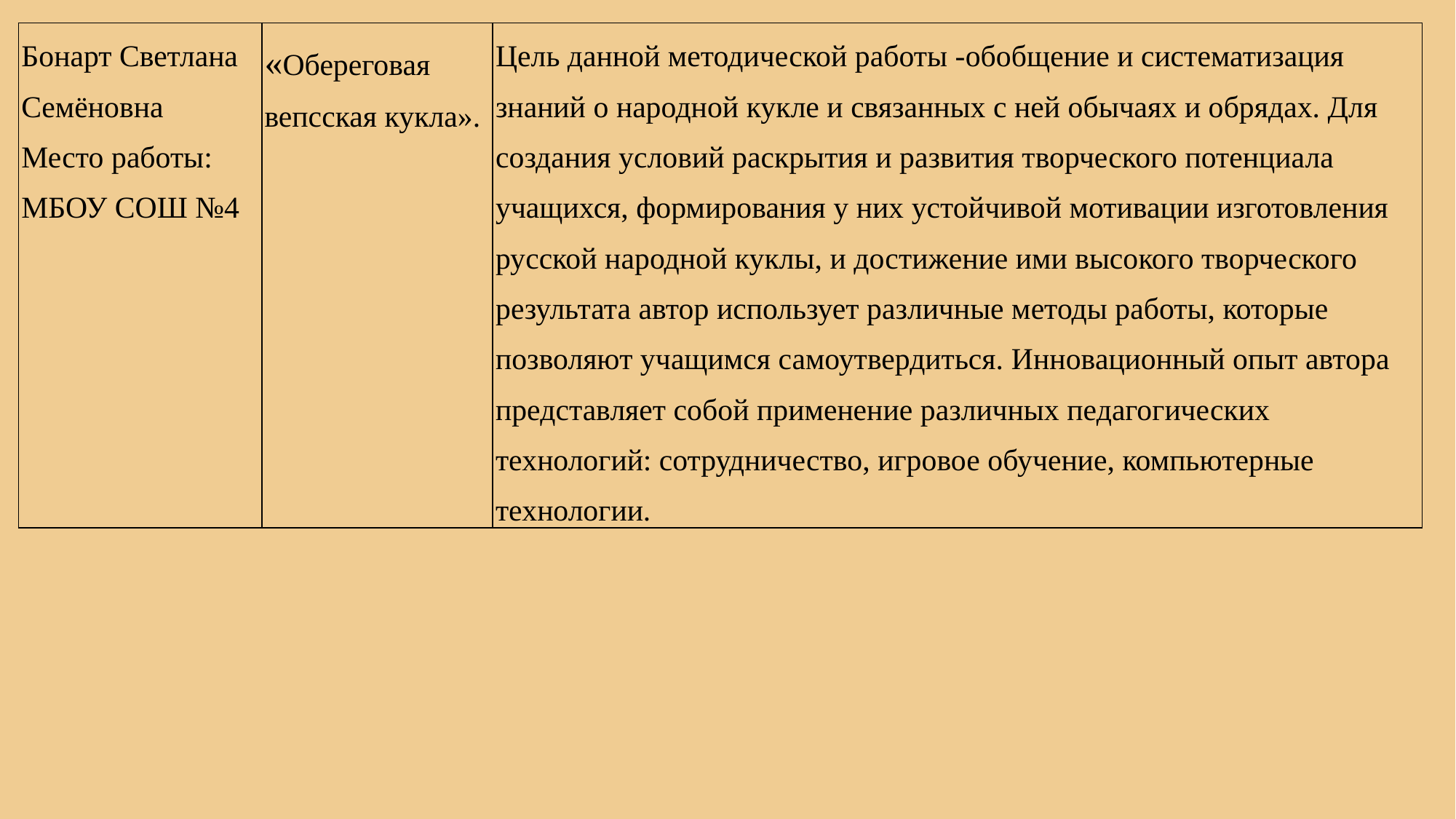

| Бонарт Светлана Семёновна Место работы: МБОУ СОШ №4 | «Обереговая вепсская кукла». | Цель данной методической работы -обобщение и систематизация знаний о народной кукле и связанных с ней обычаях и обрядах. Для создания условий раскрытия и развития творческого потенциала учащихся, формирования у них устойчивой мотивации изготовления русской народной куклы, и достижение ими высокого творческого результата автор использует различные методы работы, которые позволяют учащимся самоутвердиться. Инновационный опыт автора   представляет собой применение различных педагогических технологий: сотрудничество, игровое обучение, компьютерные технологии. |
| --- | --- | --- |